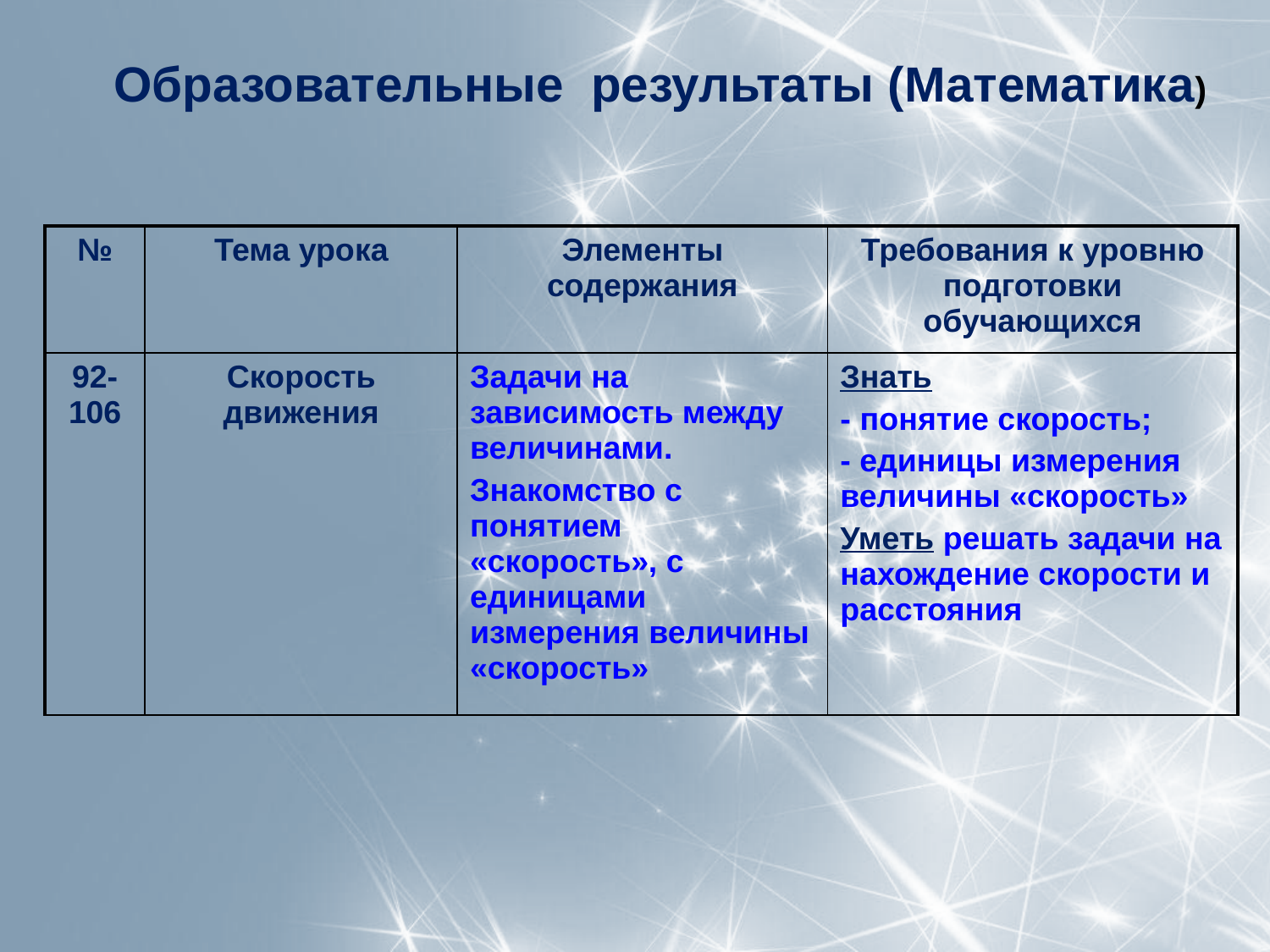

Образовательные  результаты (Математика)
| № | Тема урока | Элементы содержания | Требования к уровню подготовки обучающихся |
| --- | --- | --- | --- |
| 92-106 | Скорость движения | Задачи на зависимость между величинами. Знакомство с понятием «скорость», с единицами измерения величины «скорость» | Знать - понятие скорость; - единицы измерения величины «скорость» Уметь решать задачи на нахождение скорости и расстояния |